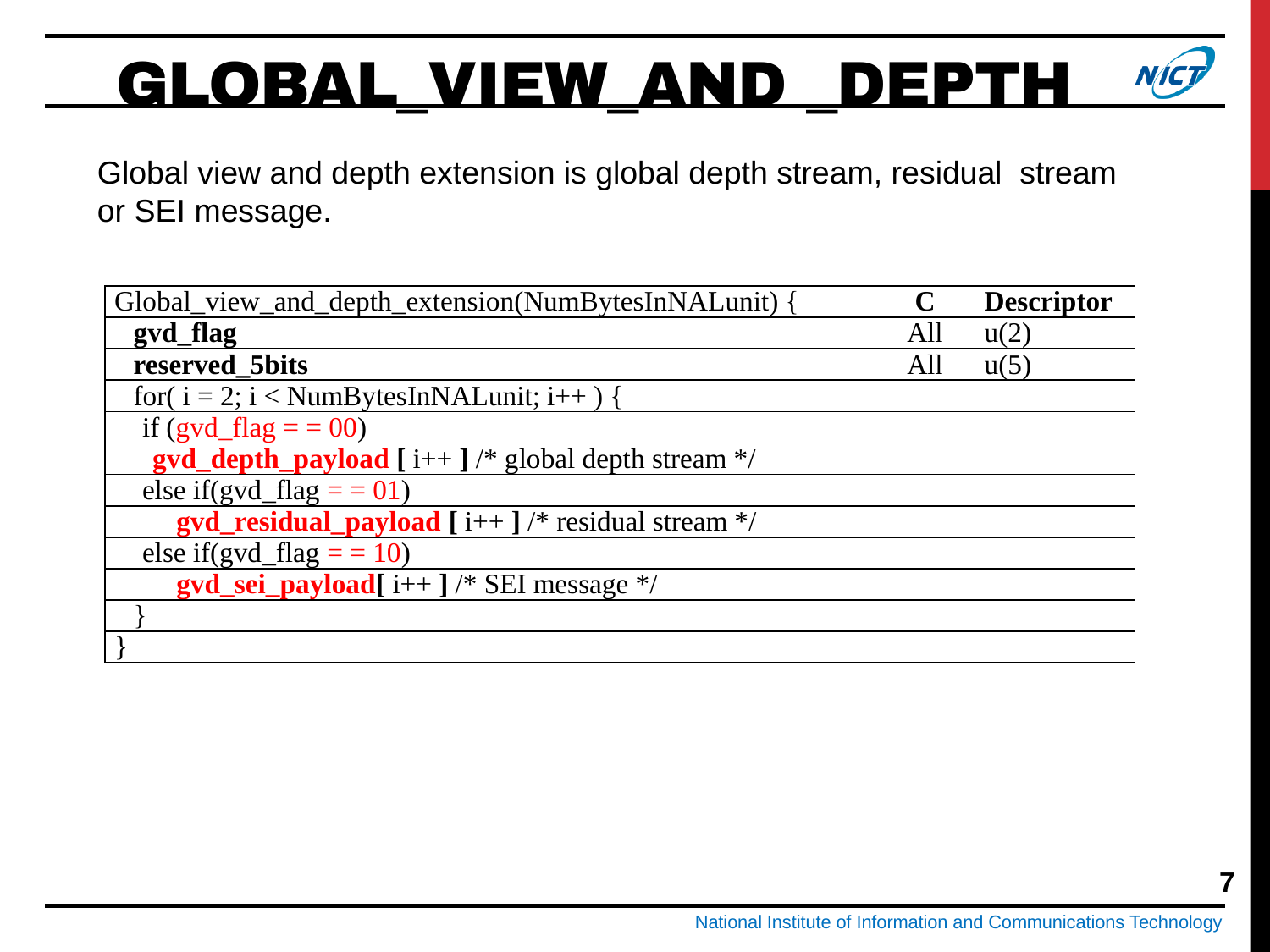

Global_view_and _depth
Global view and depth extension is global depth stream, residual  stream or SEI message.
| Global\_view\_and\_depth\_extension(NumBytesInNALunit) { | C | Descriptor |
| --- | --- | --- |
| gvd\_flag | All | u(2) |
| reserved\_5bits | All | u(5) |
| for( i = 2; i < NumBytesInNALunit; i++ ) { |  |  |
| if (gvd\_flag = = 00) |  |  |
| gvd\_depth\_payload [ i++ ] /\* global depth stream \*/ |  |  |
| else if(gvd\_flag = = 01) |  |  |
| gvd\_residual\_payload [ i++ ] /\* residual stream \*/ |  |  |
| else if(gvd\_flag = = 10) |  |  |
| gvd\_sei\_payload[ i++ ] /\* SEI message \*/ |  |  |
| } |  |  |
| } |  |  |
7